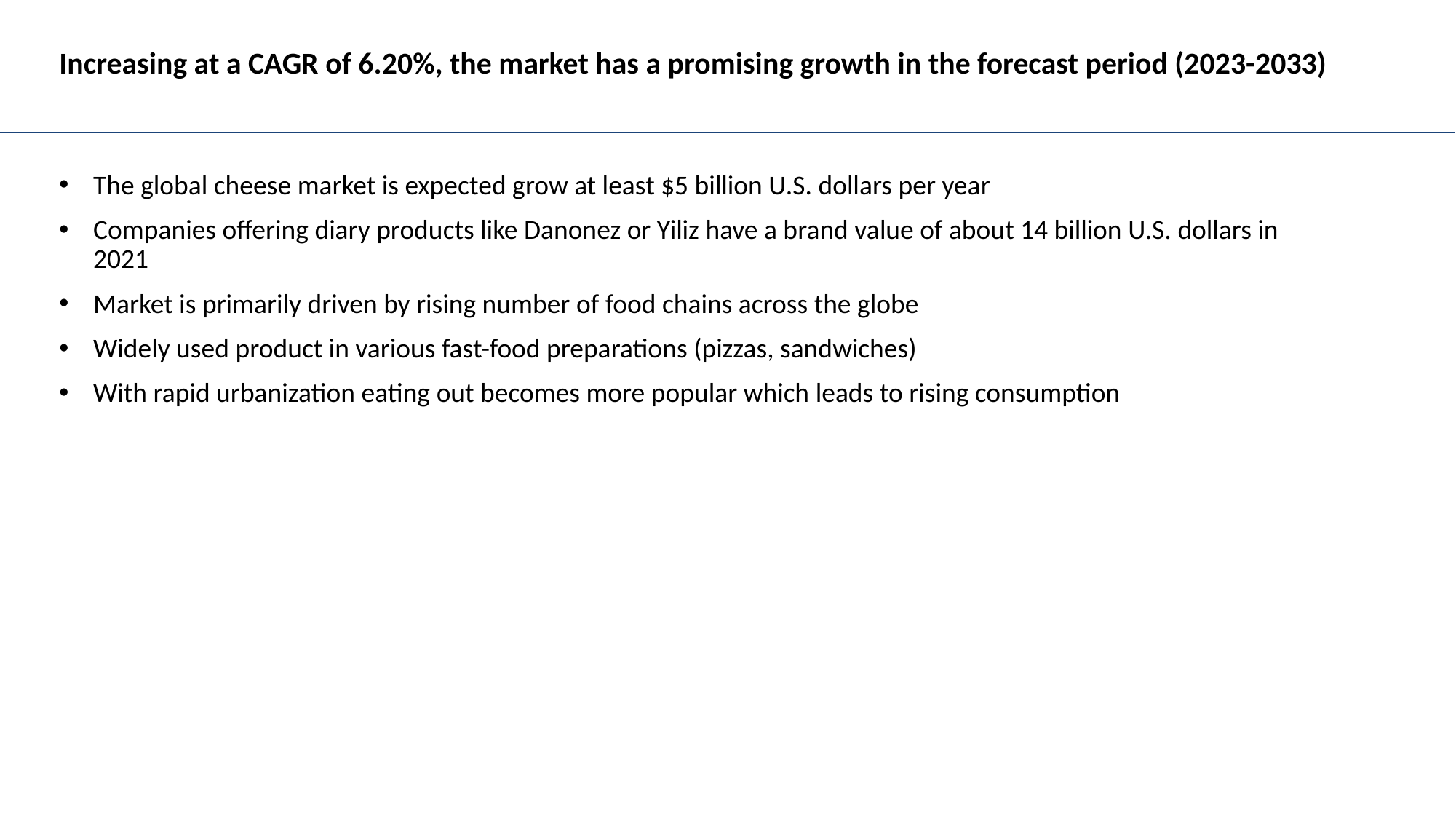

# Increasing at a CAGR of 6.20%, the market has a promising growth in the forecast period (2023-2033)
The global cheese market is expected grow at least $5 billion U.S. dollars per year
Companies offering diary products like Danonez or Yiliz have a brand value of about 14 billion U.S. dollars in 2021
Market is primarily driven by rising number of food chains across the globe
Widely used product in various fast-food preparations (pizzas, sandwiches)
With rapid urbanization eating out becomes more popular which leads to rising consumption